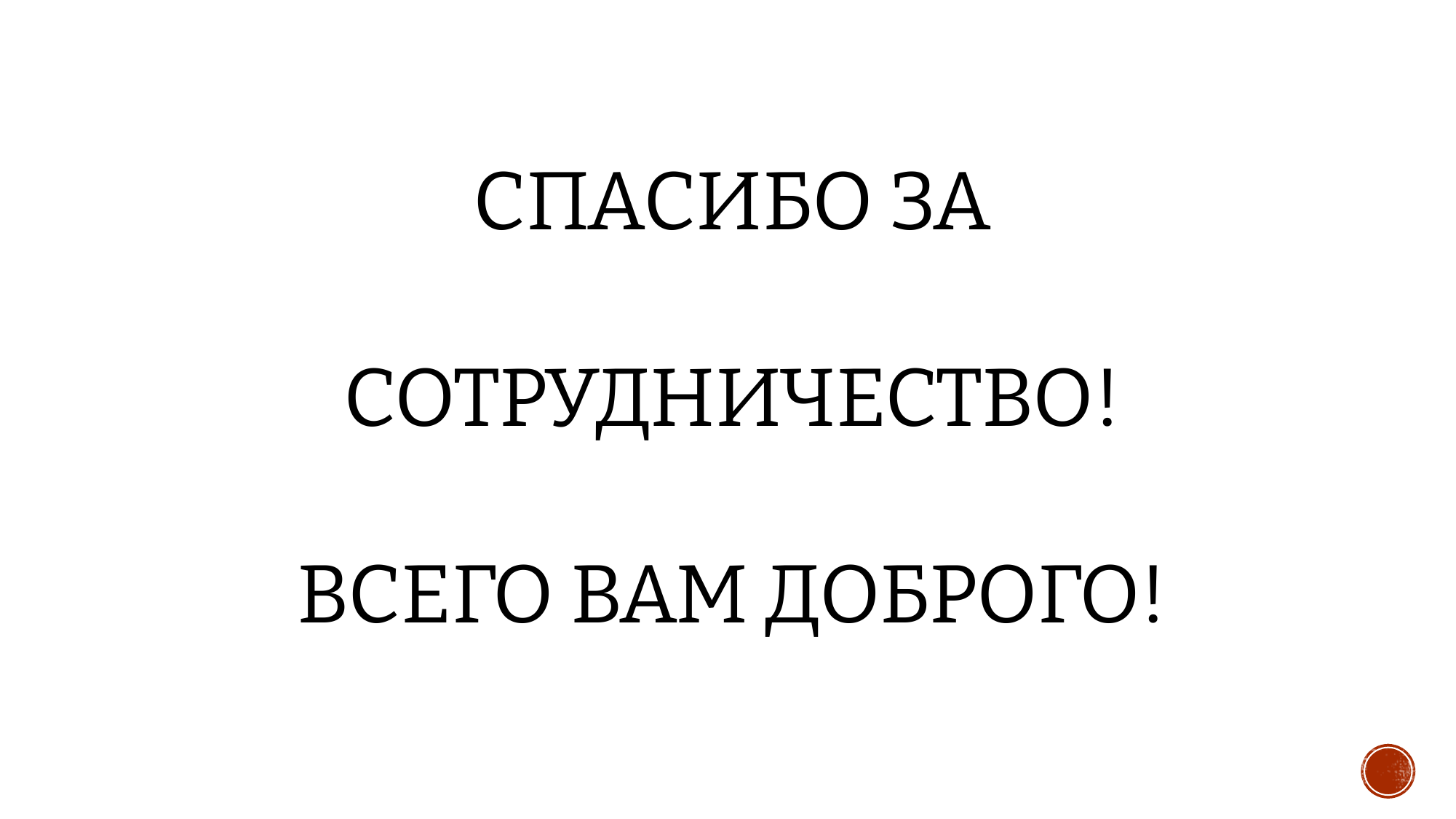

# Спасибо за сотрудничество! Всего Вам доброго!